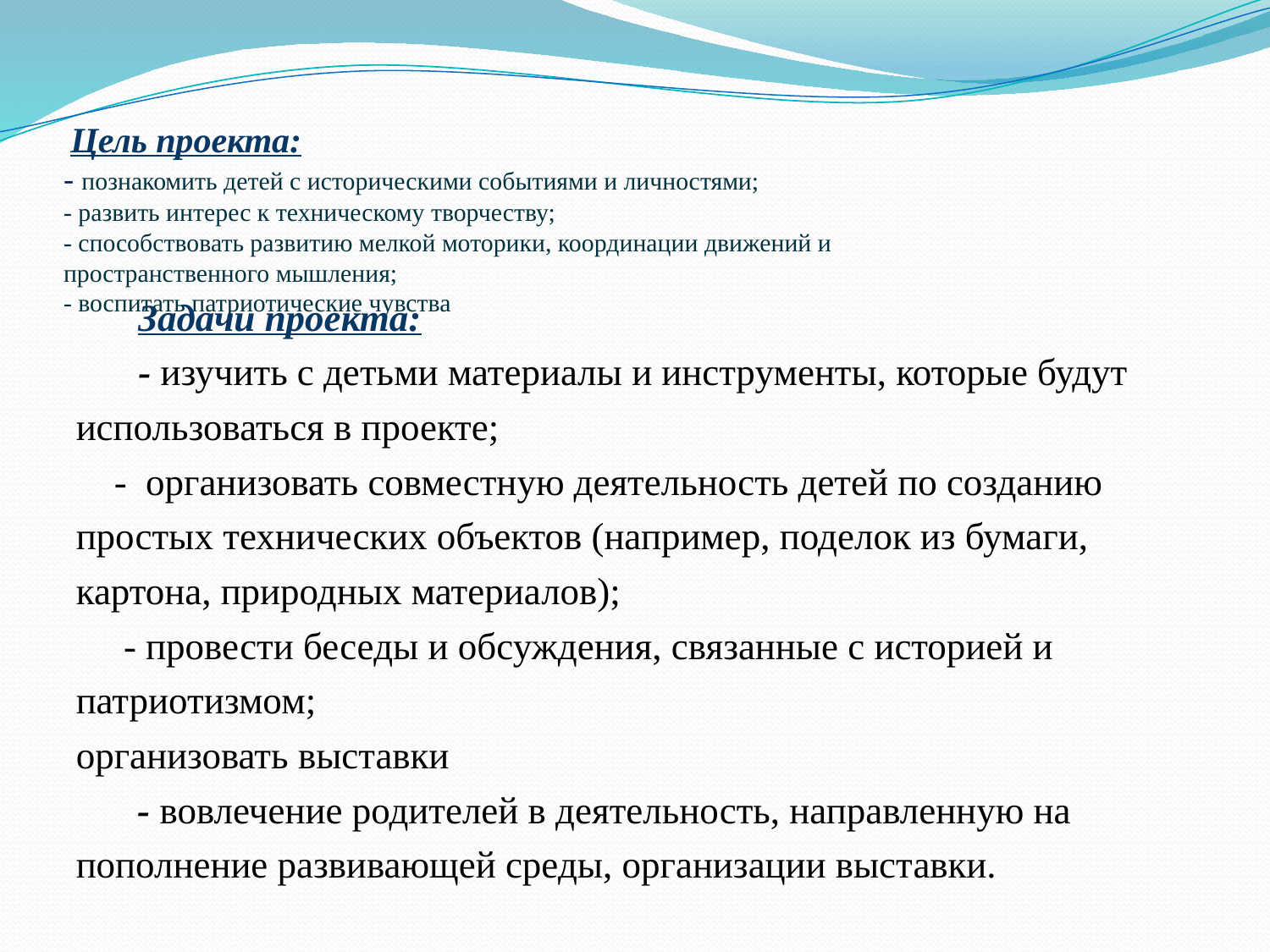

# Цель проекта: - познакомить детей с историческими событиями и личностями; - развить интерес к техническому творчеству; - способствовать развитию мелкой моторики, координации движений и пространственного мышления; - воспитать патриотические чувства
Задачи проекта:
- изучить с детьми материалы и инструменты, которые будут
использоваться в проекте;
    -  организовать совместную деятельность детей по созданию простых технических объектов (например, поделок из бумаги, картона, природных материалов);
     - провести беседы и обсуждения, связанные с историей и патриотизмом;
организовать выставки
- вовлечение родителей в деятельность, направленную на пополнение развивающей среды, организации выставки.